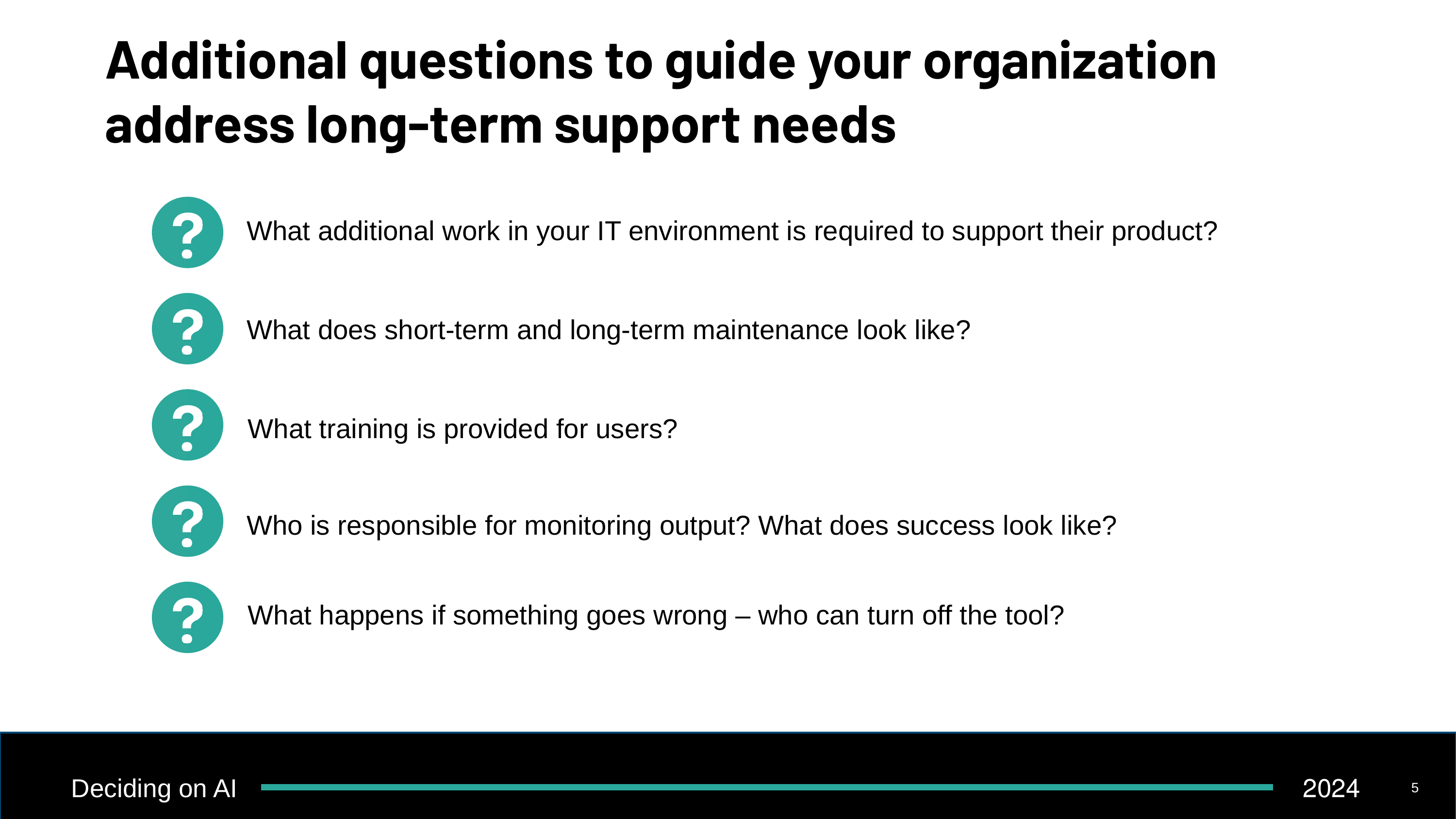

# Additional questions to guide your organization address long-term support needs

What additional work in your IT environment is required to support their product?

What does short-term and long-term maintenance look like?

What training is provided for users?

Who is responsible for monitoring output? What does success look like?

What happens if something goes wrong – who can turn off the tool?